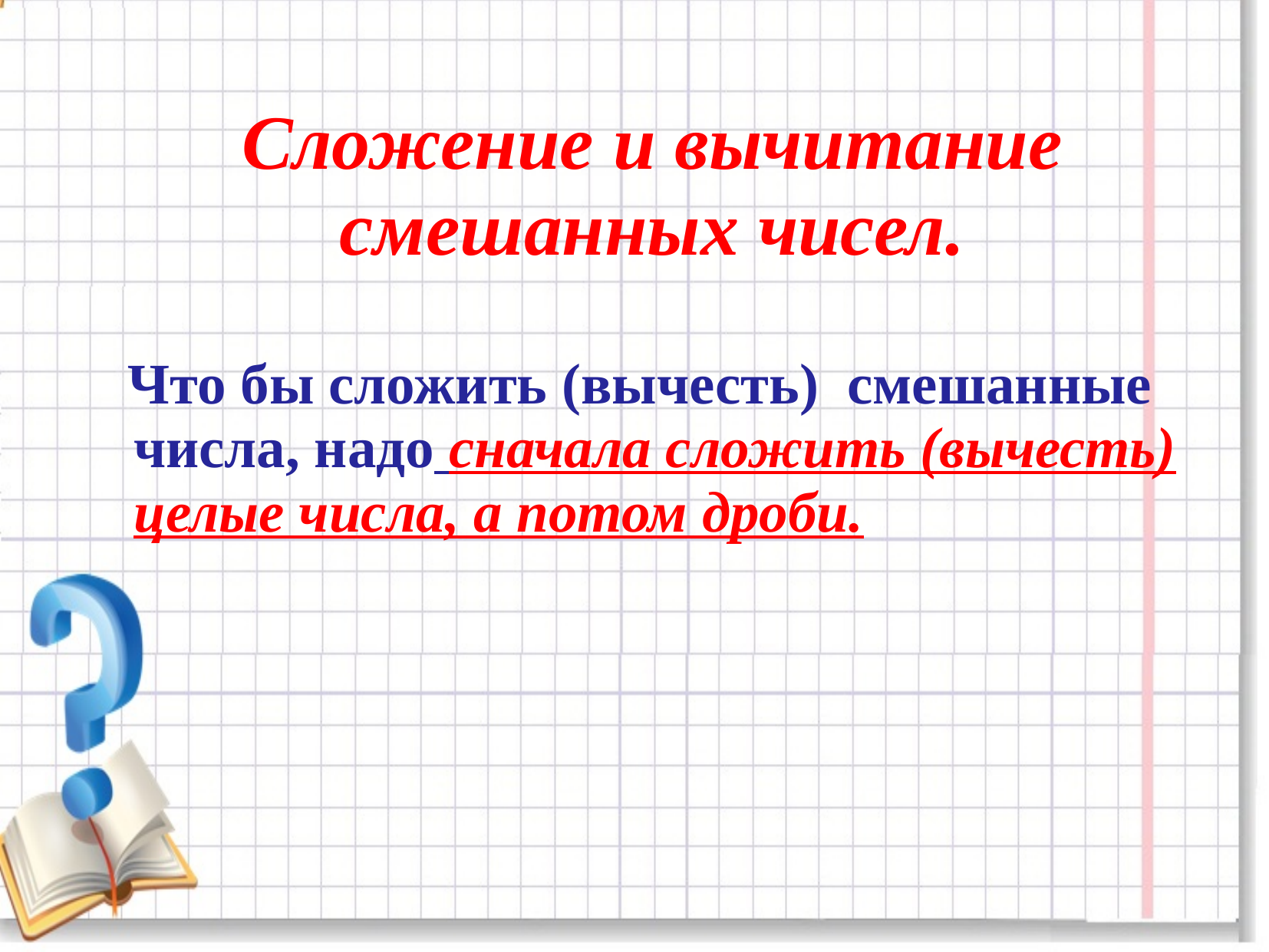

# Сложение и вычитание смешанных чисел.
   Что бы сложить (вычесть)  смешанные числа, надо сначала сложить (вычесть) целые числа, а потом дроби.